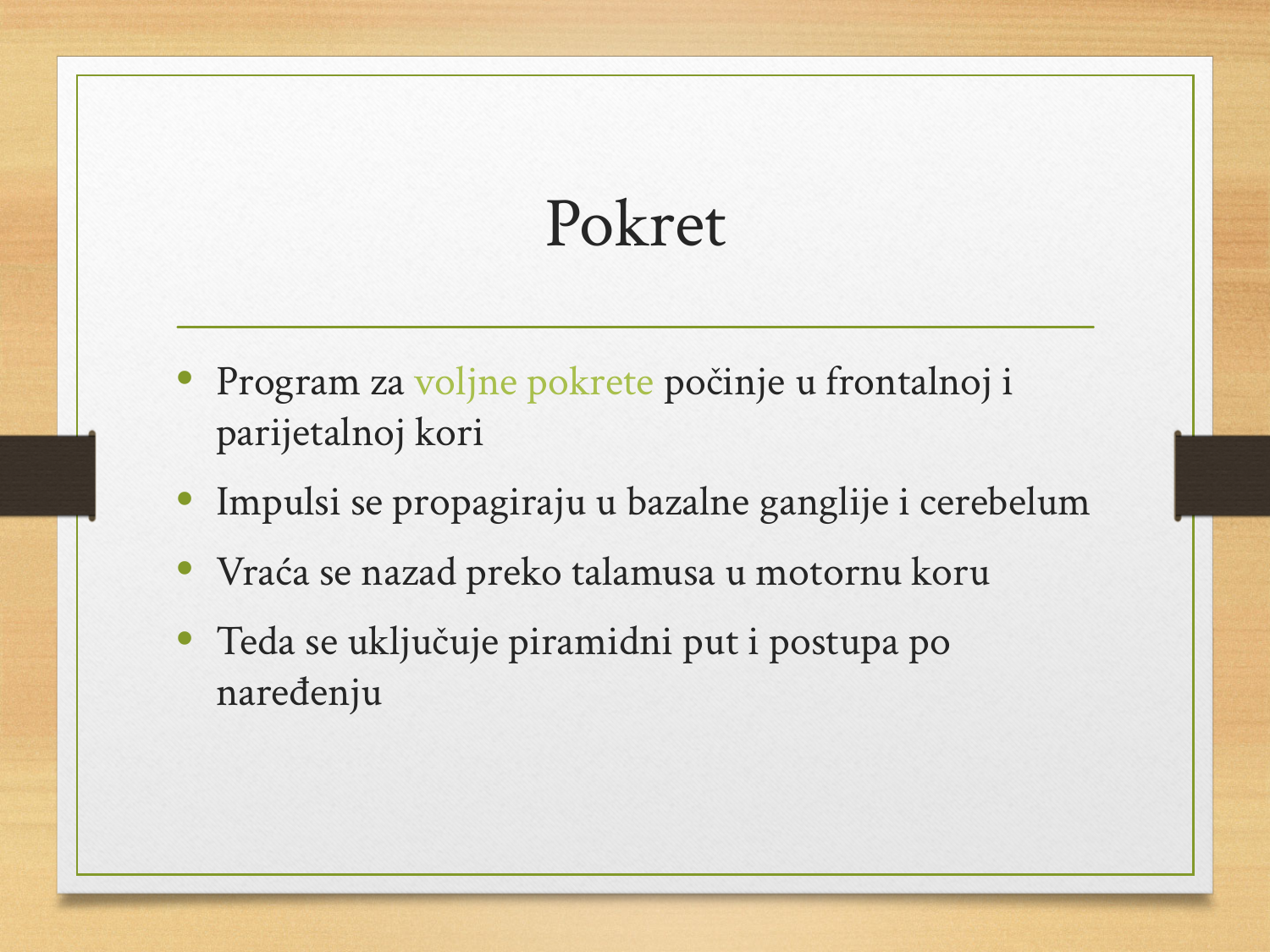

# Pokret
Program za voljne pokrete počinje u frontalnoj i parijetalnoj kori
Impulsi se propagiraju u bazalne ganglije i cerebelum
Vraća se nazad preko talamusa u motornu koru
Teda se uključuje piramidni put i postupa po naređenju